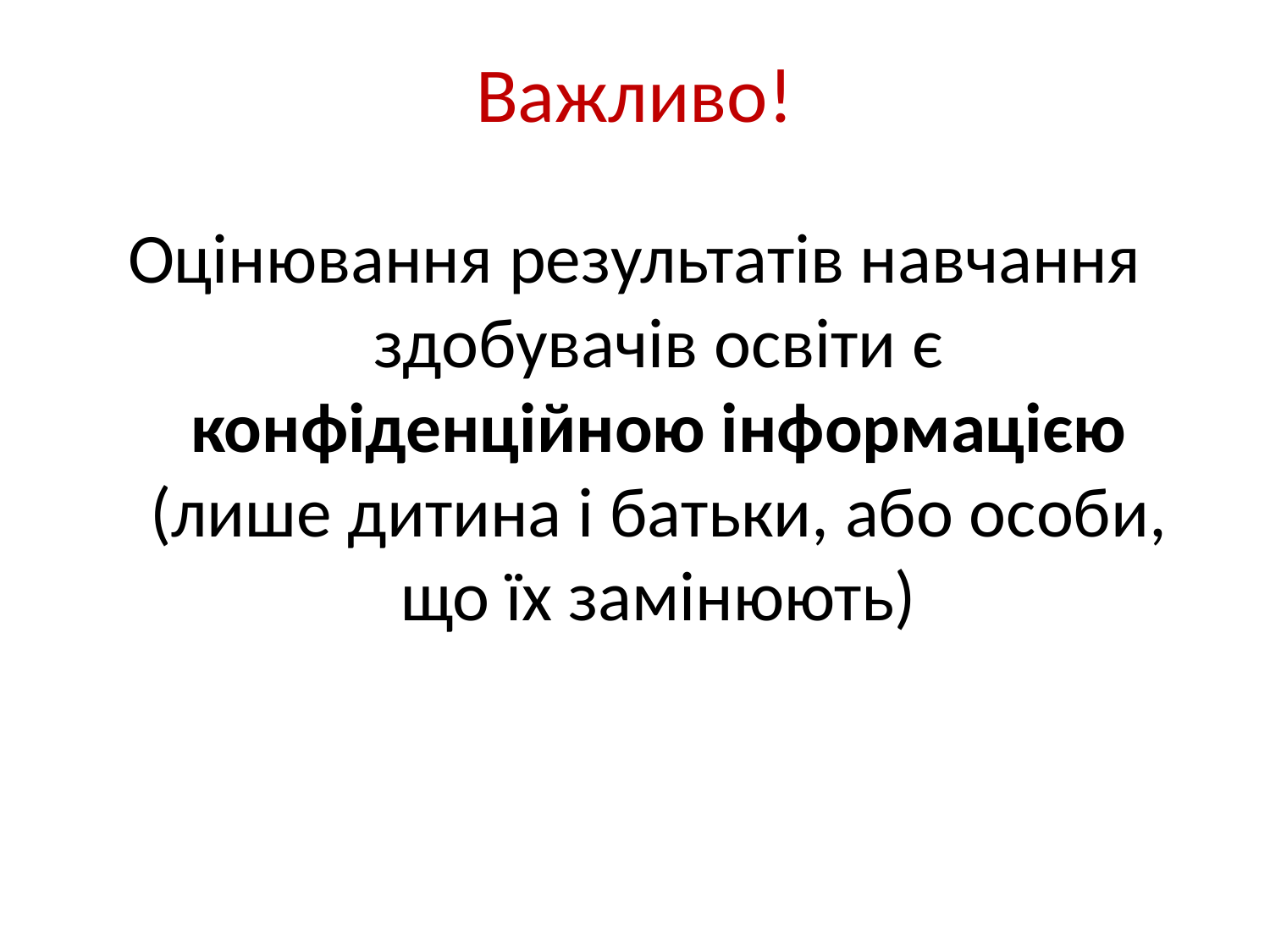

# Важливо!
Оцінювання результатів навчання здобувачів освіти є конфіденційною інформацією (лише дитина і батьки, або особи, що їх замінюють)